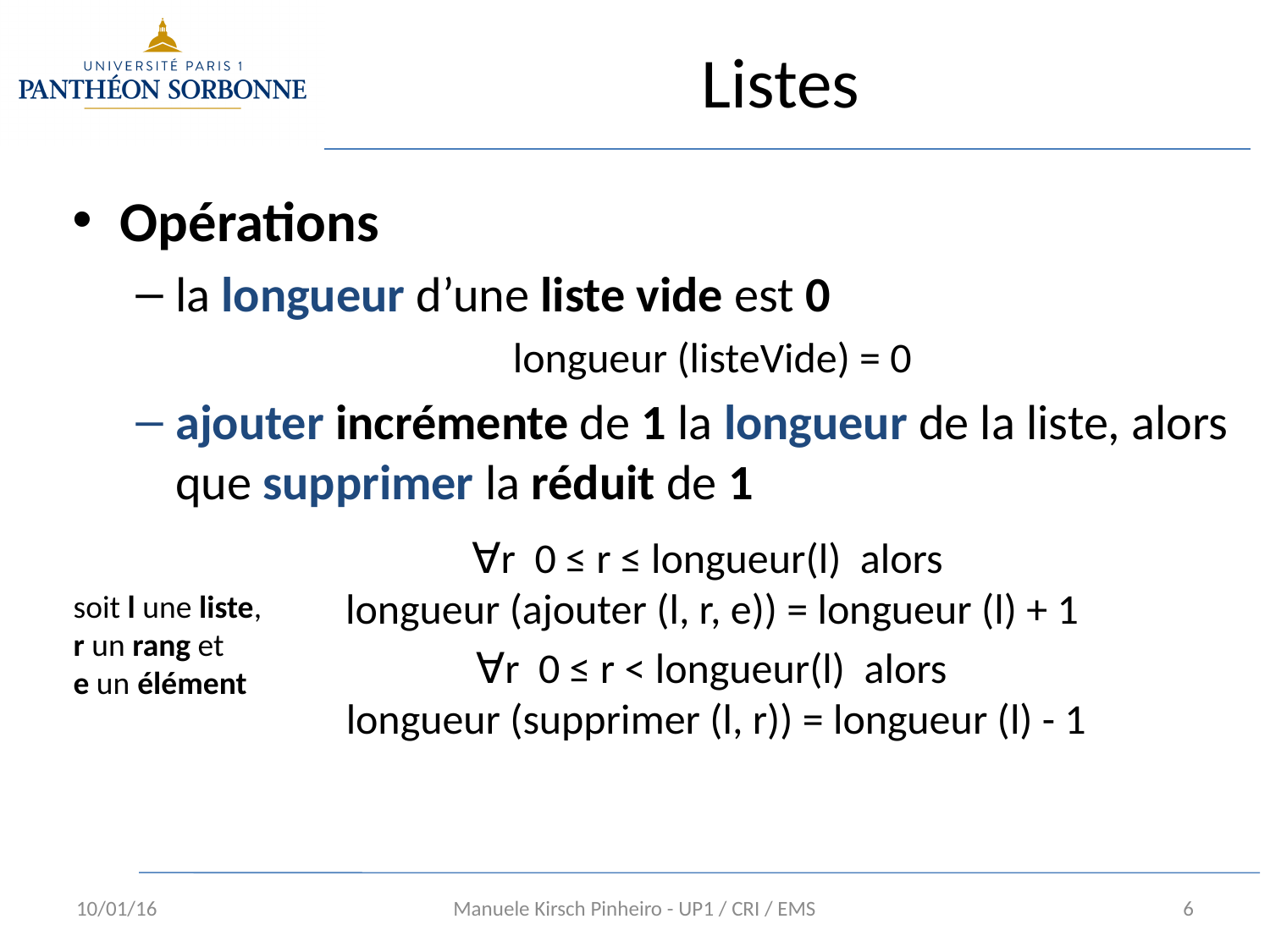

# Listes
Opérations
la longueur d’une liste vide est 0
longueur (listeVide) = 0
ajouter incrémente de 1 la longueur de la liste, alors que supprimer la réduit de 1
∀r  0 ≤ r ≤ longueur(l)  alors
longueur (ajouter (l, r, e)) = longueur (l) + 1
∀r  0 ≤ r < longueur(l)  alors
longueur (supprimer (l, r)) = longueur (l) - 1

soit l une liste,
r un rang et
e un élément
10/01/16
Manuele Kirsch Pinheiro - UP1 / CRI / EMS
6